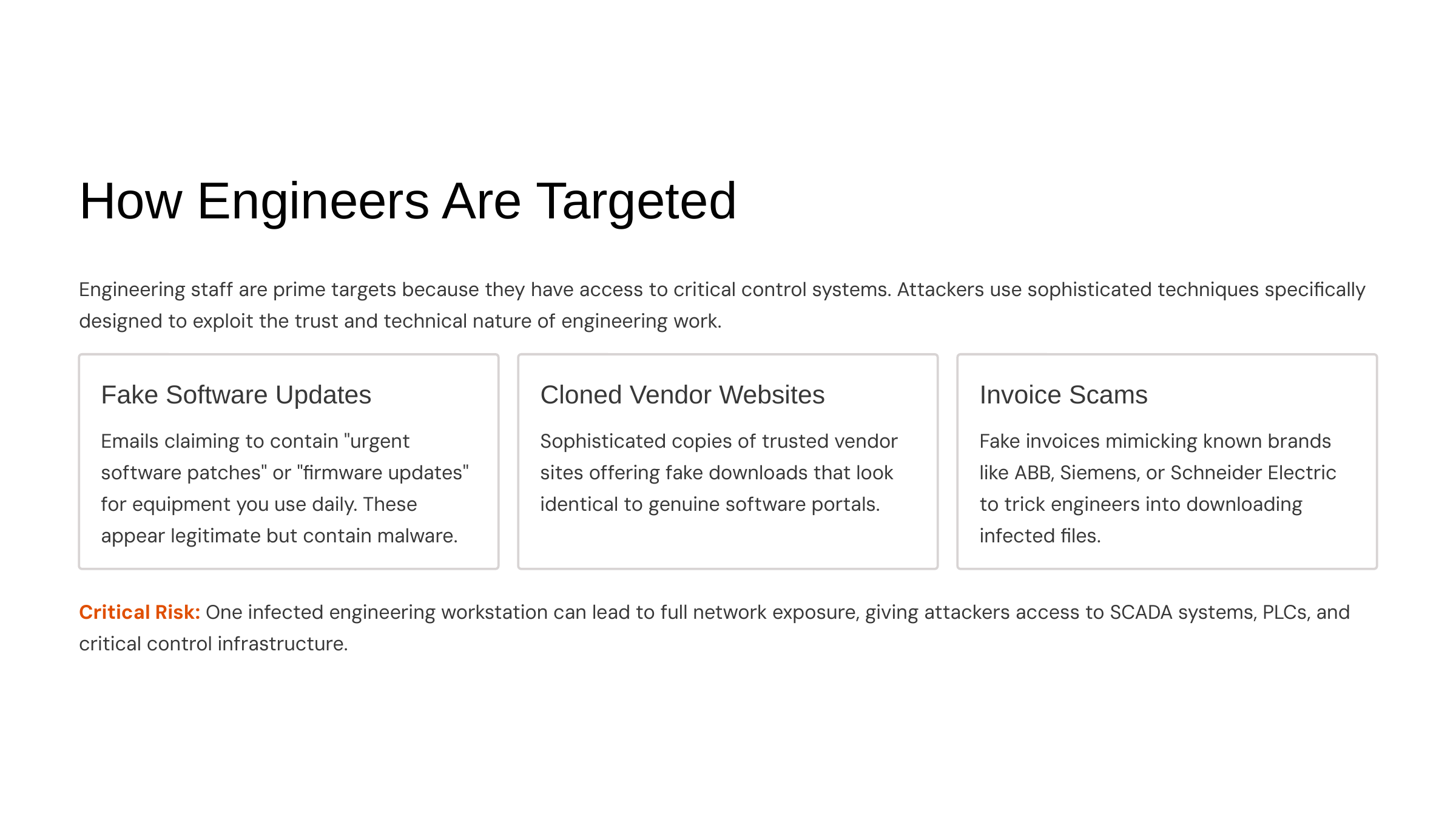

How Engineers Are Targeted
Engineering staff are prime targets because they have access to critical control systems. Attackers use sophisticated techniques specifically designed to exploit the trust and technical nature of engineering work.

Fake Software Updates
Cloned Vendor Websites
Invoice Scams
Emails claiming to contain "urgent software patches" or "firmware updates" for equipment you use daily. These appear legitimate but contain malware.
Sophisticated copies of trusted vendor sites offering fake downloads that look identical to genuine software portals.
Fake invoices mimicking known brands like ABB, Siemens, or Schneider Electric to trick engineers into downloading infected files.
Critical Risk: One infected engineering workstation can lead to full network exposure, giving attackers access to SCADA systems, PLCs, and critical control infrastructure.